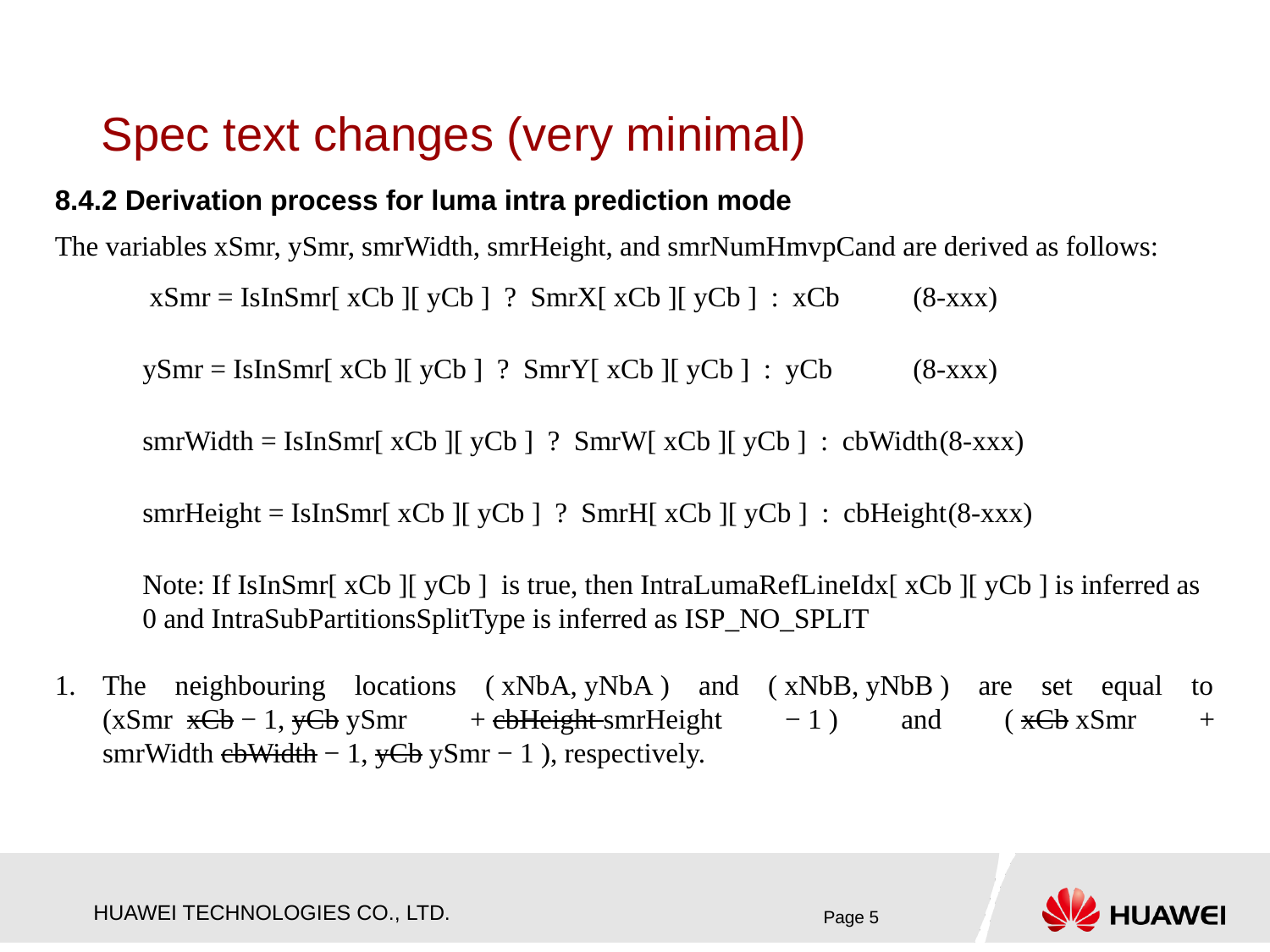

# Spec text changes (very minimal)
8.4.2 Derivation process for luma intra prediction mode
The variables xSmr, ySmr, smrWidth, smrHeight, and smrNumHmvpCand are derived as follows:
 xSmr = IsInSmr[ xCb ][ yCb ]  ?  SmrX[ xCb ][ yCb ]  :  xCb	(8‑xxx)
ySmr = IsInSmr[ xCb ][ yCb ]  ?  SmrY[ xCb ][ yCb ]  :  yCb	(8‑xxx)
smrWidth = IsInSmr[ xCb ][ yCb ]  ?  SmrW[ xCb ][ yCb ]  :  cbWidth	(8‑xxx)
smrHeight = IsInSmr[ xCb ][ yCb ]  ?  SmrH[ xCb ][ yCb ]  :  cbHeight	(8‑xxx)
Note: If IsInSmr[ xCb ][ yCb ]  is true, then IntraLumaRefLineIdx[ xCb ][ yCb ] is inferred as 0 and IntraSubPartitionsSplitType is inferred as ISP_NO_SPLIT
The neighbouring locations ( xNbA, yNbA ) and ( xNbB, yNbB ) are set equal to (xSmr  xCb − 1, yCb ySmr + cbHeight smrHeight − 1 ) and ( xCb xSmr + smrWidth cbWidth − 1, yCb ySmr − 1 ), respectively.

Page 5